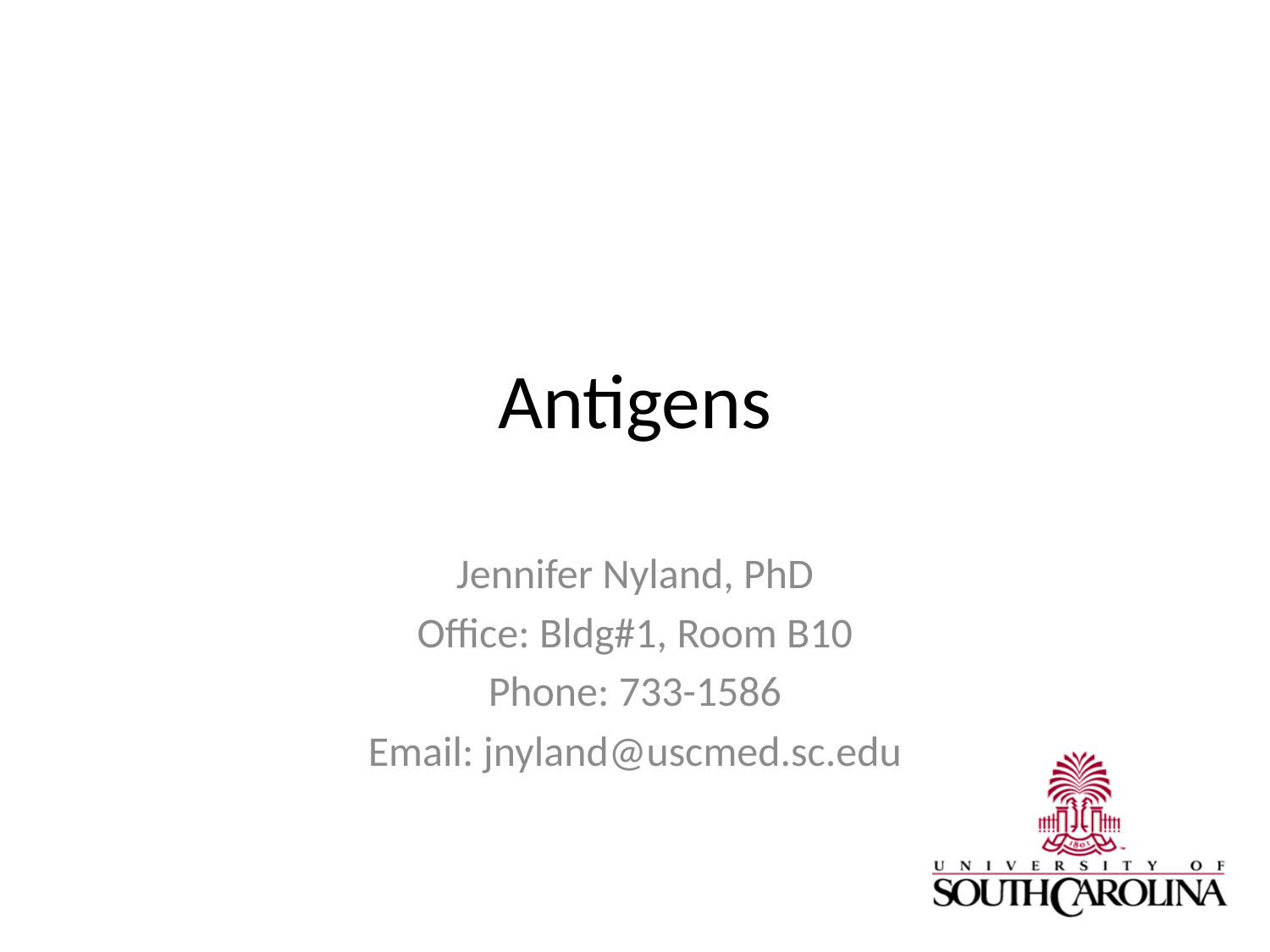

# Antigens
Jennifer Nyland, PhD
Office: Bldg#1, Room B10
Phone: 733-1586
Email: jnyland@uscmed.sc.edu